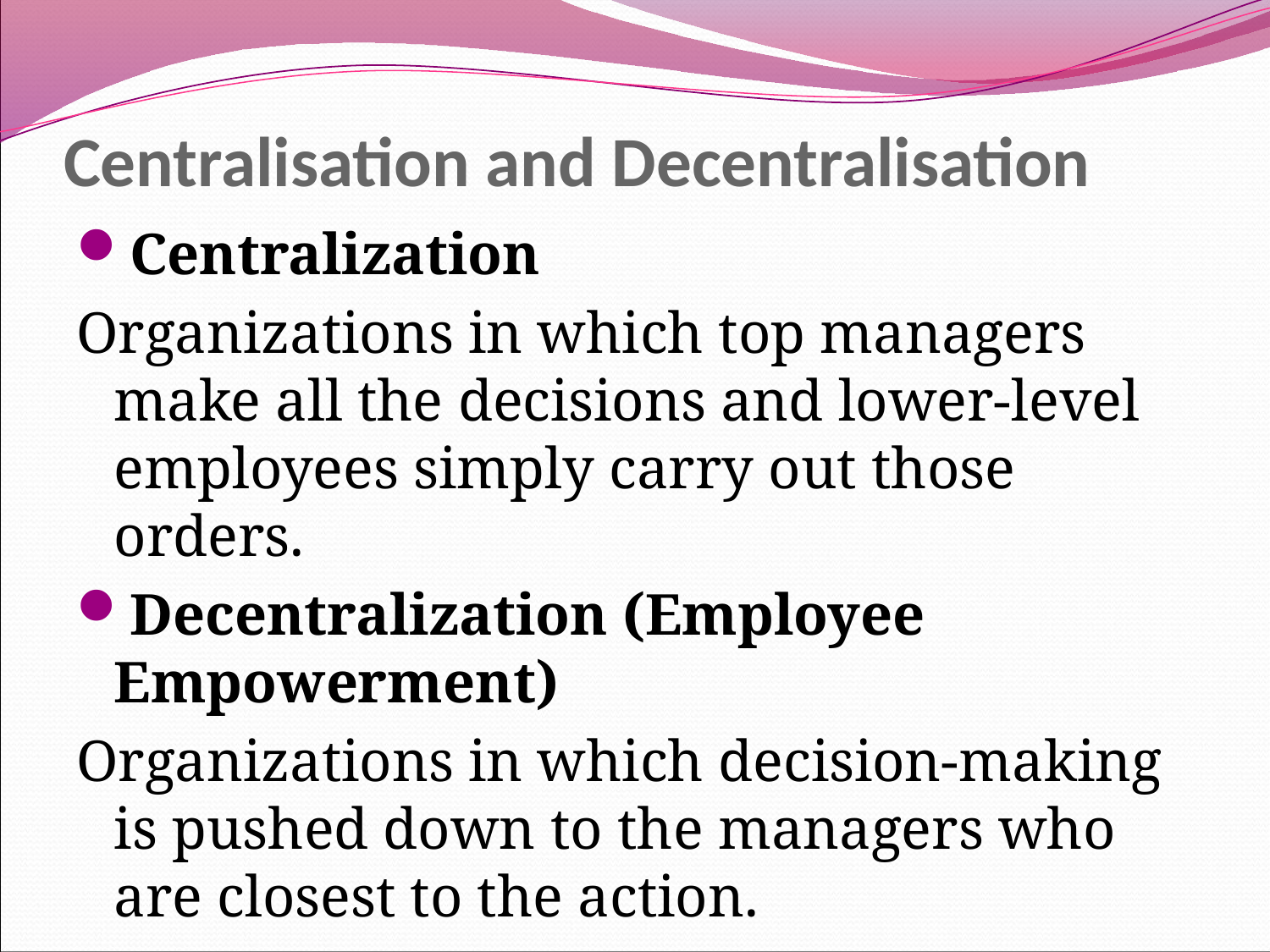

# Centralisation and Decentralisation
Centralization
Organizations in which top managers make all the decisions and lower-level employees simply carry out those orders.
Decentralization (Employee Empowerment)
Organizations in which decision-making is pushed down to the managers who are closest to the action.